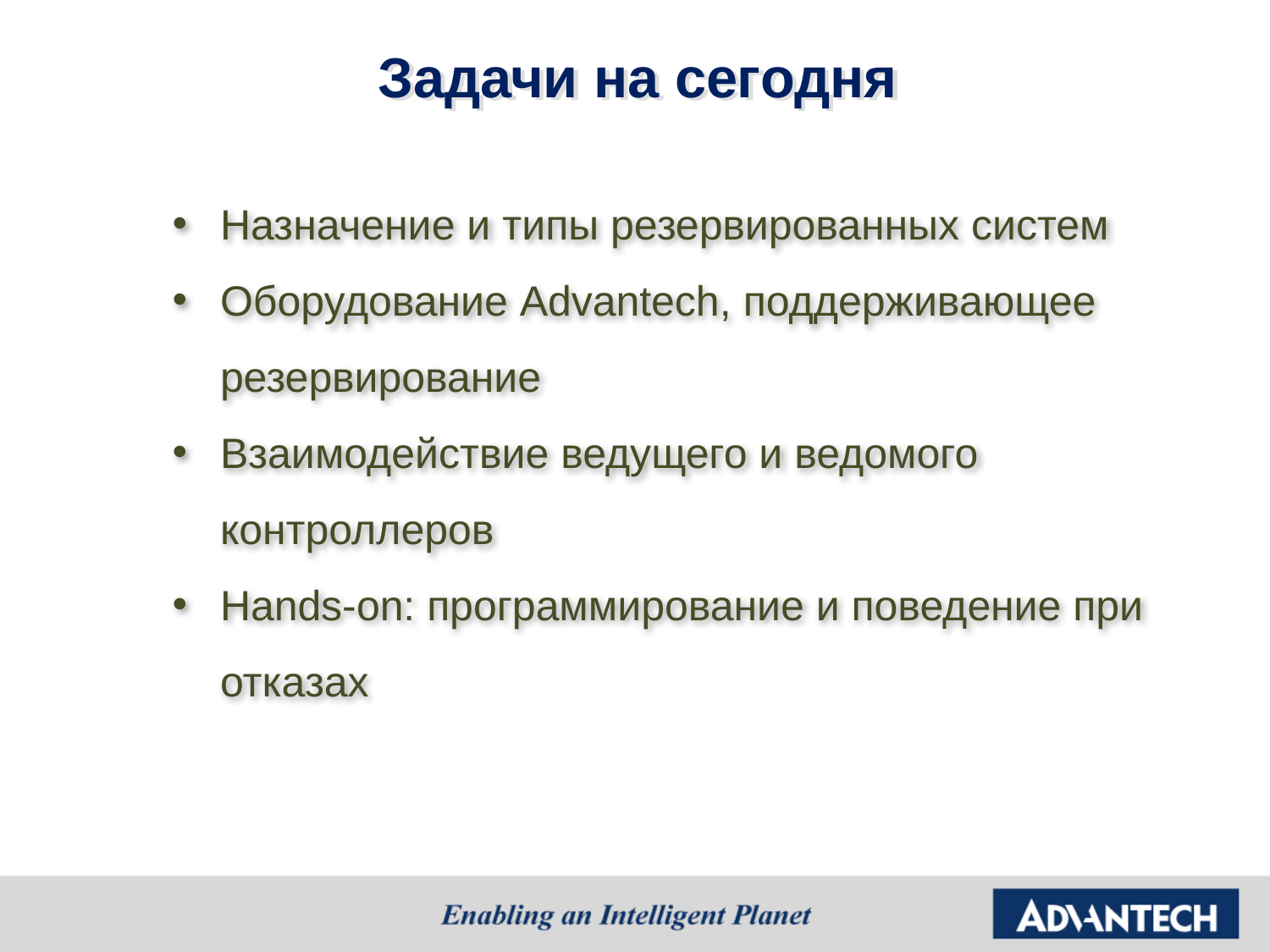

# Задачи на сегодня
Назначение и типы резервированных систем
Оборудование Advantech, поддерживающее резервирование
Взаимодействие ведущего и ведомого контроллеров
Hands-on: программирование и поведение при отказах